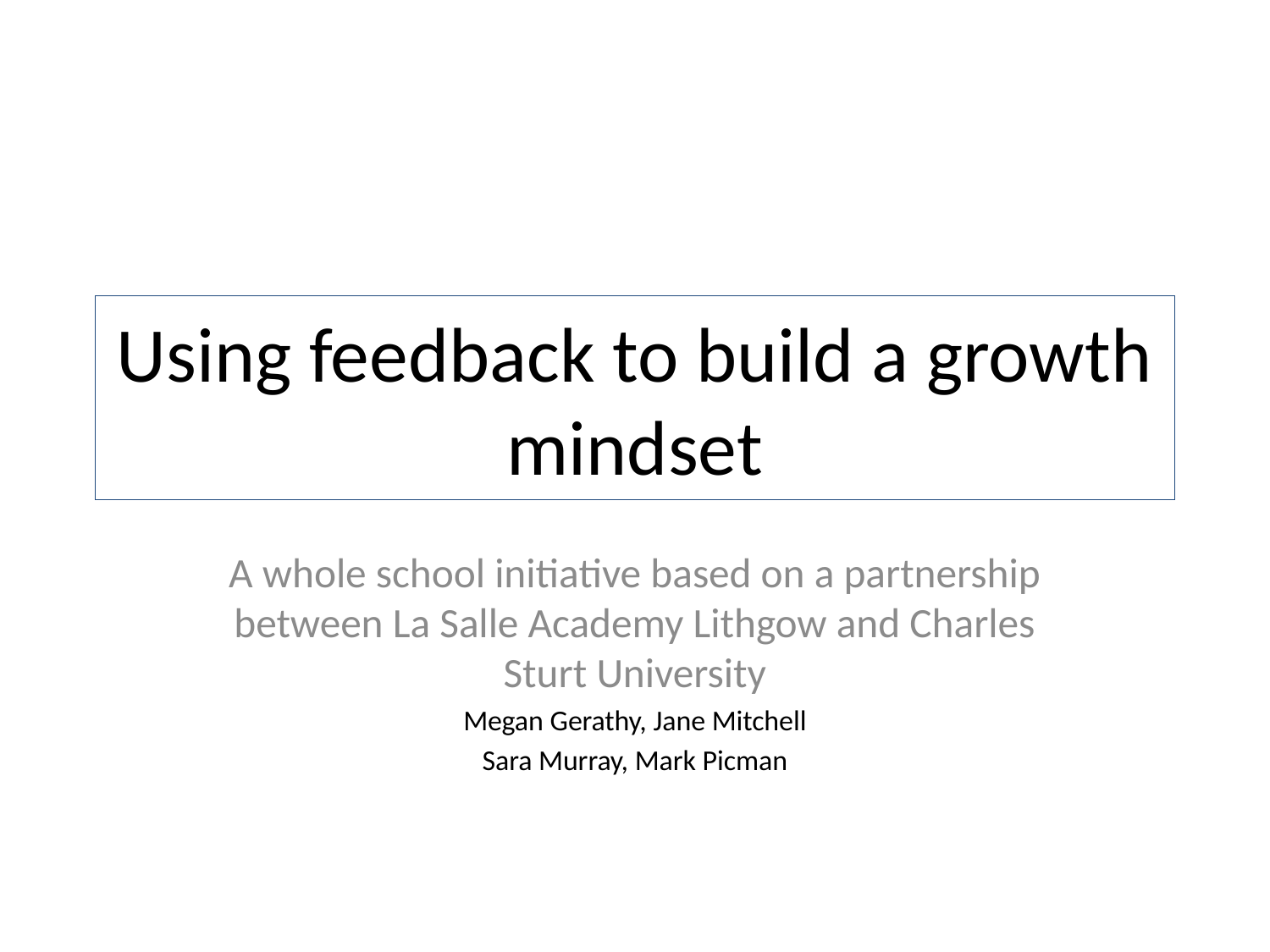

# Using feedback to build a growth mindset
A whole school initiative based on a partnership between La Salle Academy Lithgow and Charles Sturt University
Megan Gerathy, Jane Mitchell
Sara Murray, Mark Picman